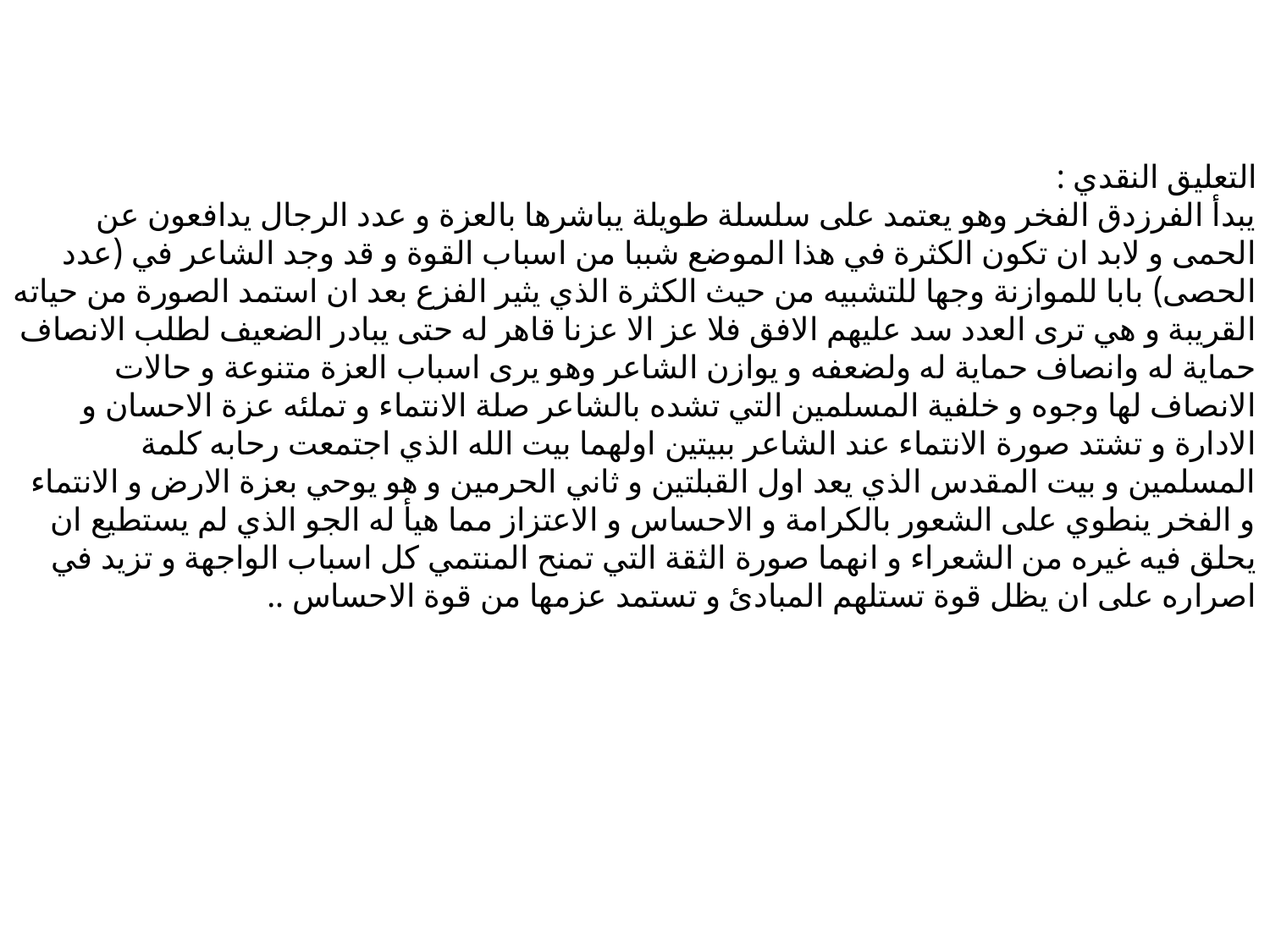

التعليق النقدي :
يبدأ الفرزدق الفخر وهو يعتمد على سلسلة طويلة يباشرها بالعزة و عدد الرجال يدافعون عن الحمى و لابد ان تكون الكثرة في هذا الموضع شببا من اسباب القوة و قد وجد الشاعر في (عدد الحصى) بابا للموازنة وجها للتشبيه من حيث الكثرة الذي يثير الفزع بعد ان استمد الصورة من حياته القريبة و هي ترى العدد سد عليهم الافق فلا عز الا عزنا قاهر له حتى يبادر الضعيف لطلب الانصاف حماية له وانصاف حماية له ولضعفه و يوازن الشاعر وهو يرى اسباب العزة متنوعة و حالات الانصاف لها وجوه و خلفية المسلمين التي تشده بالشاعر صلة الانتماء و تملئه عزة الاحسان و الادارة و تشتد صورة الانتماء عند الشاعر ببيتين اولهما بيت الله الذي اجتمعت رحابه كلمة المسلمين و بيت المقدس الذي يعد اول القبلتين و ثاني الحرمين و هو يوحي بعزة الارض و الانتماء و الفخر ينطوي على الشعور بالكرامة و الاحساس و الاعتزاز مما هيأ له الجو الذي لم يستطيع ان يحلق فيه غيره من الشعراء و انهما صورة الثقة التي تمنح المنتمي كل اسباب الواجهة و تزيد في اصراره على ان يظل قوة تستلهم المبادئ و تستمد عزمها من قوة الاحساس ..